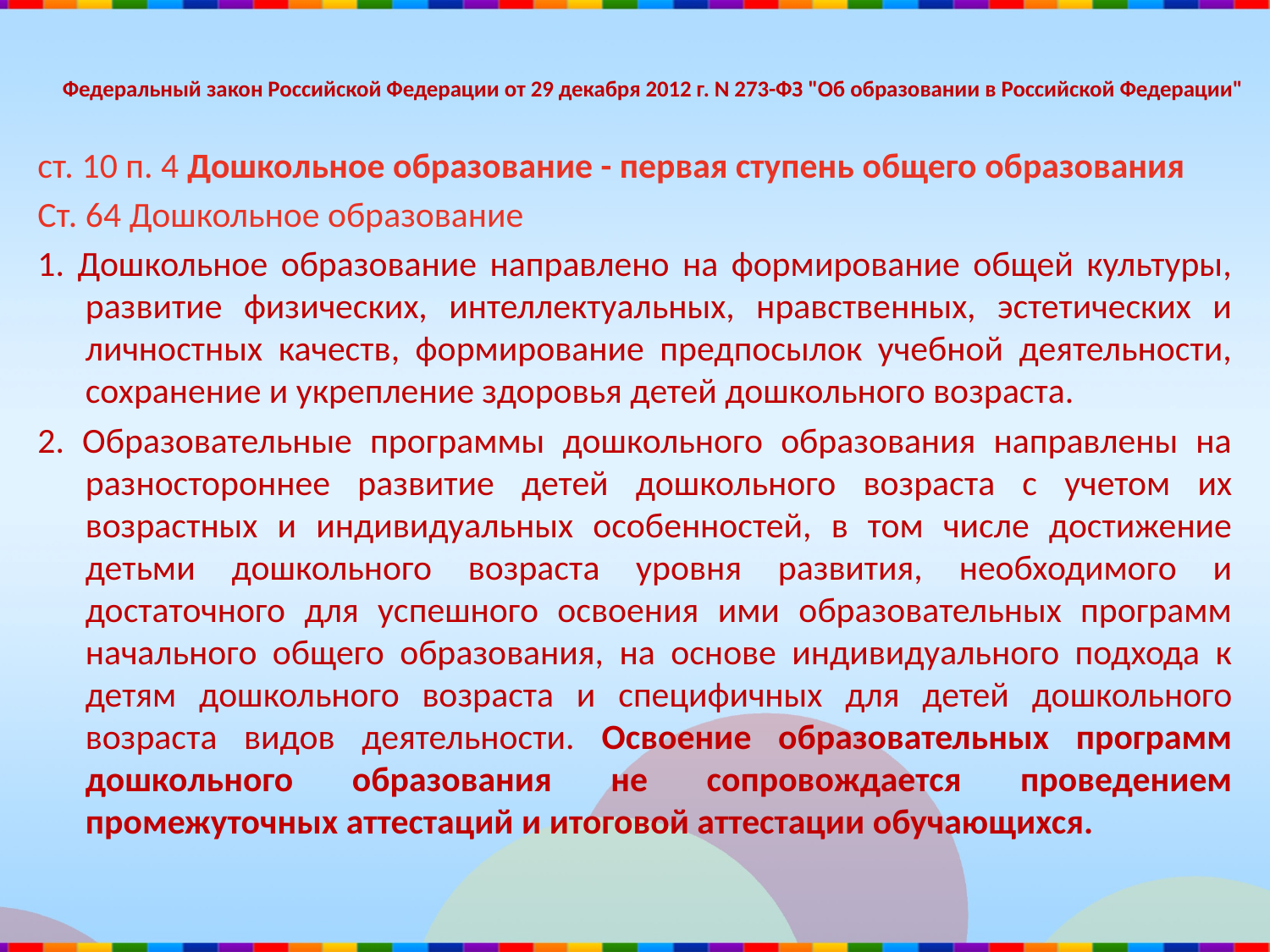

# Федеральный закон Российской Федерации от 29 декабря 2012 г. N 273-ФЗ "Об образовании в Российской Федерации"
ст. 10 п. 4 Дошкольное образование - первая ступень общего образования
Ст. 64 Дошкольное образование
1. Дошкольное образование направлено на формирование общей культуры, развитие физических, интеллектуальных, нравственных, эстетических и личностных качеств, формирование предпосылок учебной деятельности, сохранение и укрепление здоровья детей дошкольного возраста.
2. Образовательные программы дошкольного образования направлены на разностороннее развитие детей дошкольного возраста с учетом их возрастных и индивидуальных особенностей, в том числе достижение детьми дошкольного возраста уровня развития, необходимого и достаточного для успешного освоения ими образовательных программ начального общего образования, на основе индивидуального подхода к детям дошкольного возраста и специфичных для детей дошкольного возраста видов деятельности. Освоение образовательных программ дошкольного образования не сопровождается проведением промежуточных аттестаций и итоговой аттестации обучающихся.